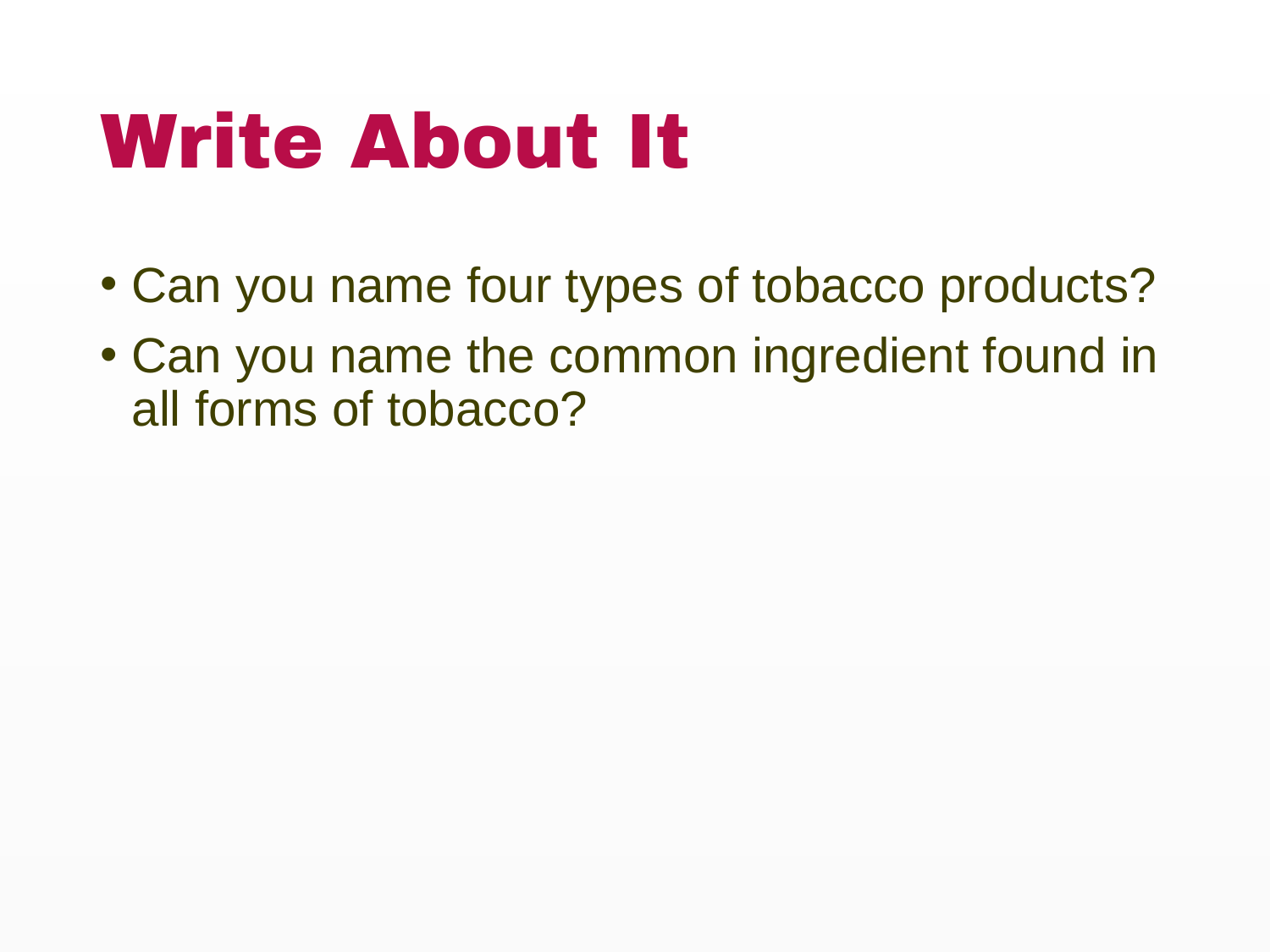

# Write About It
Can you name four types of tobacco products?
Can you name the common ingredient found in all forms of tobacco?